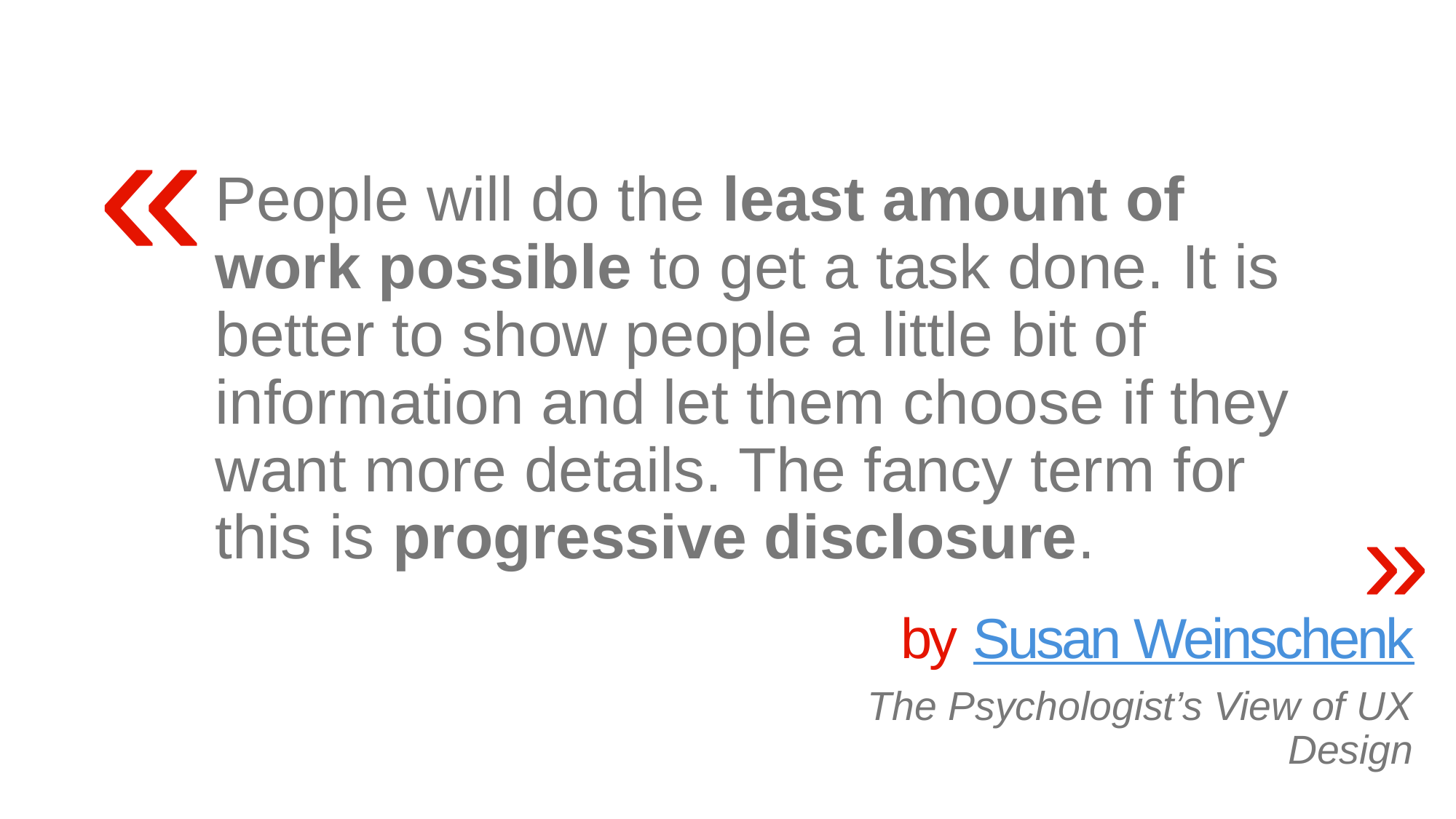

People will do the least amount of work possible to get a task done. It is better to show people a little bit of information and let them choose if they want more details. The fancy term for this is progressive disclosure.

# by Susan Weinschenk
The Psychologist’s View of UX Design